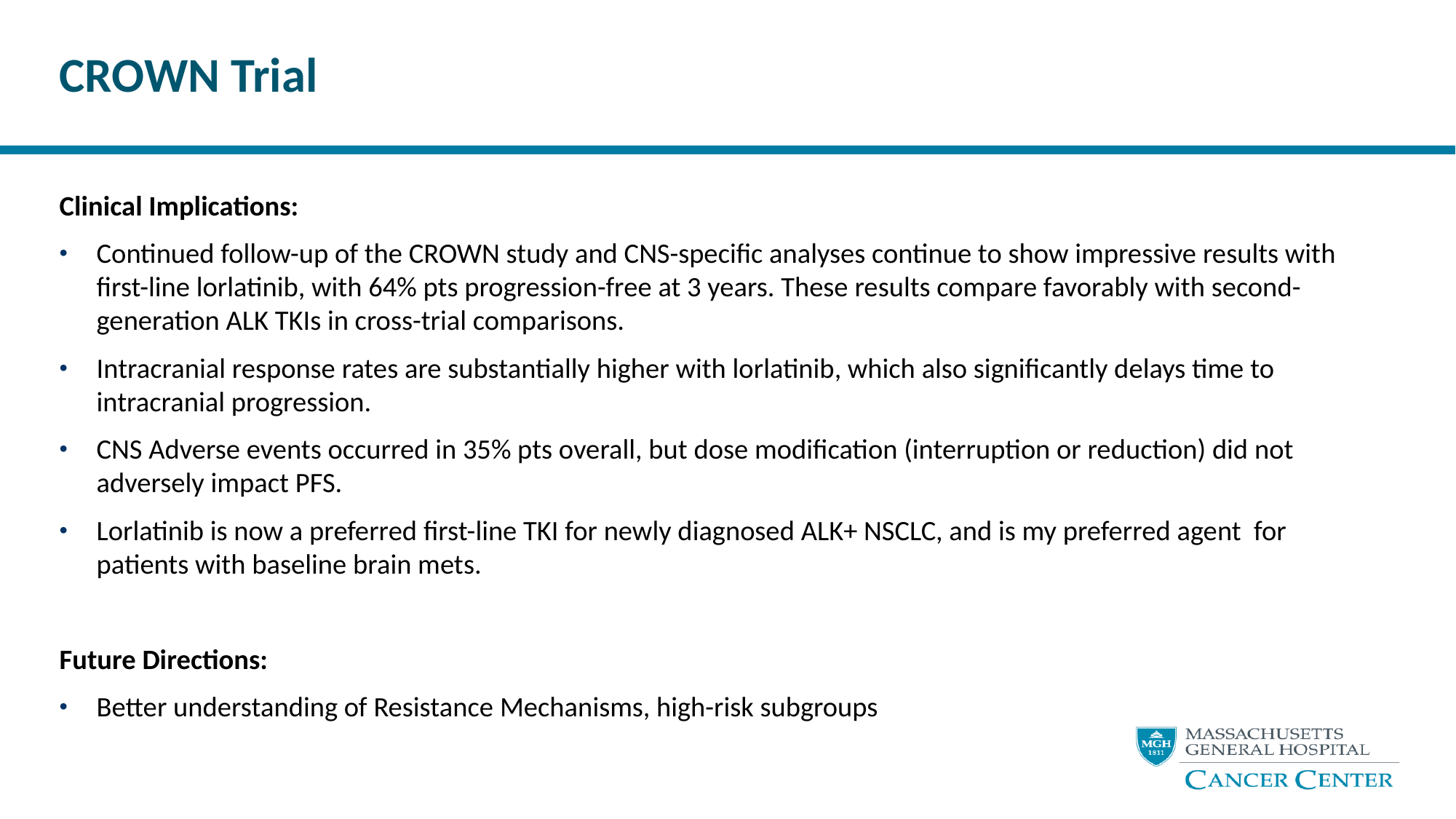

# CROWN Trial
Clinical Implications:
Continued follow-up of the CROWN study and CNS-specific analyses continue to show impressive results with first-line lorlatinib, with 64% pts progression-free at 3 years. These results compare favorably with second-generation ALK TKIs in cross-trial comparisons.
Intracranial response rates are substantially higher with lorlatinib, which also significantly delays time to intracranial progression.
CNS Adverse events occurred in 35% pts overall, but dose modification (interruption or reduction) did not adversely impact PFS.
Lorlatinib is now a preferred first-line TKI for newly diagnosed ALK+ NSCLC, and is my preferred agent  for patients with baseline brain mets.

Future Directions:
Better understanding of Resistance Mechanisms, high-risk subgroups